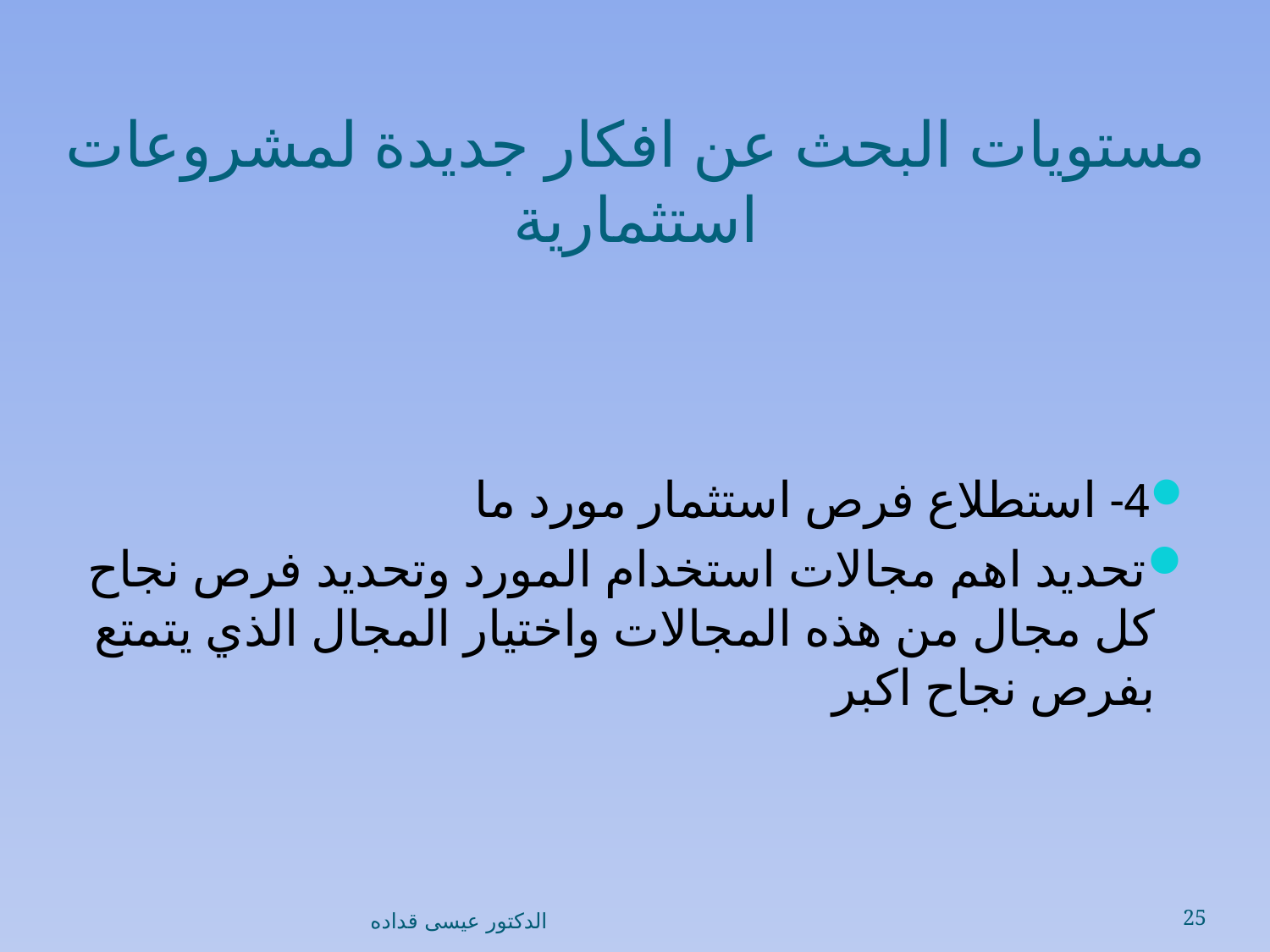

# مستويات البحث عن افكار جديدة لمشروعات استثمارية

4- استطلاع فرص استثمار مورد ما
تحديد اهم مجالات استخدام المورد وتحديد فرص نجاح كل مجال من هذه المجالات واختيار المجال الذي يتمتع بفرص نجاح اكبر
الدكتور عيسى قداده
25